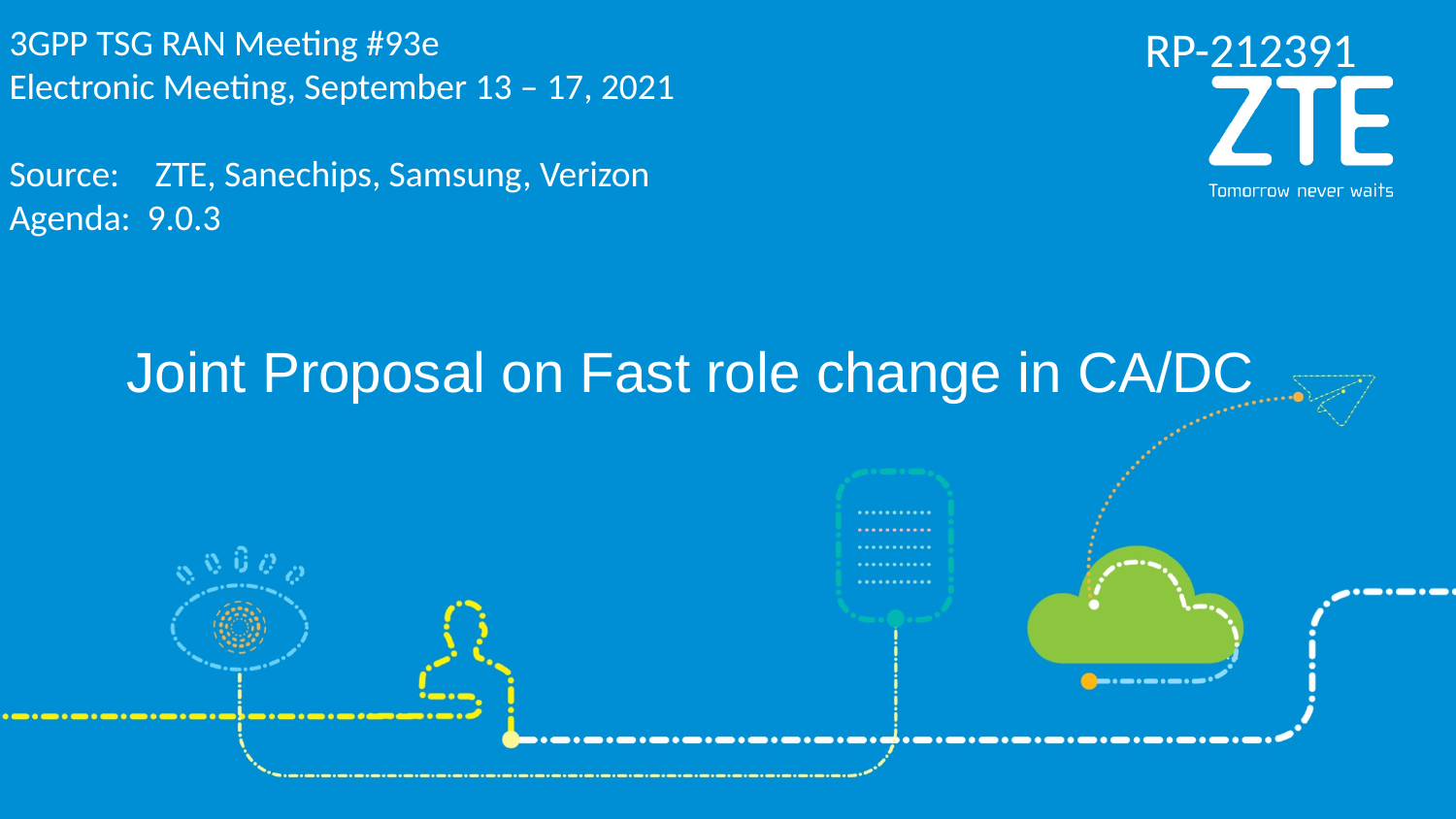

3GPP TSG RAN Meeting #93e
Electronic Meeting, September 13 – 17, 2021

Source: 	ZTE, Sanechips, Samsung, Verizon
Agenda:  9.0.3

RP-212391
Joint Proposal on Fast role change in CA/DC